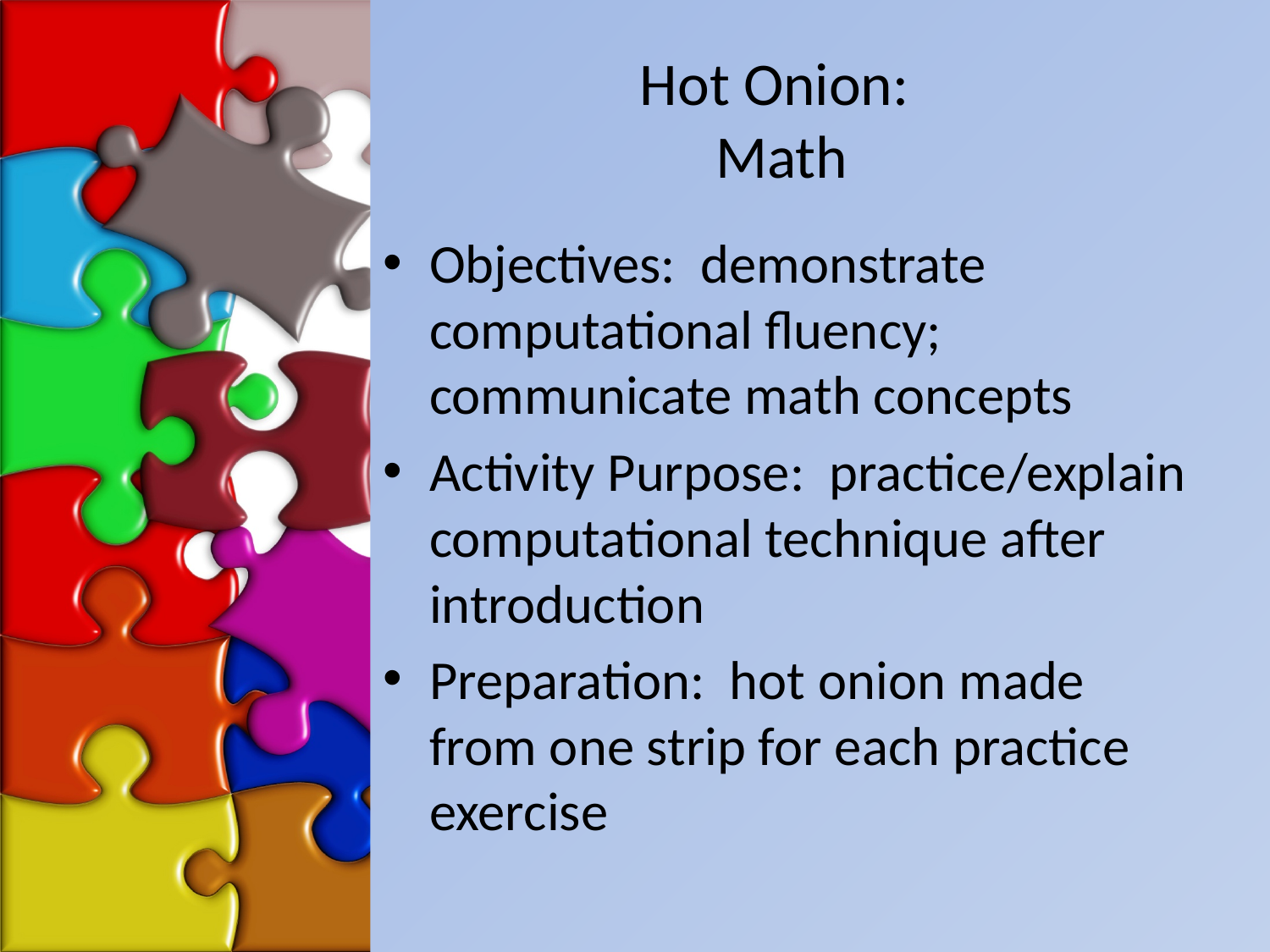

# Hot Onion: Math
Objectives:  demonstrate computational fluency; communicate math concepts
Activity Purpose:  practice/explain computational technique after introduction
Preparation:  hot onion made from one strip for each practice exercise